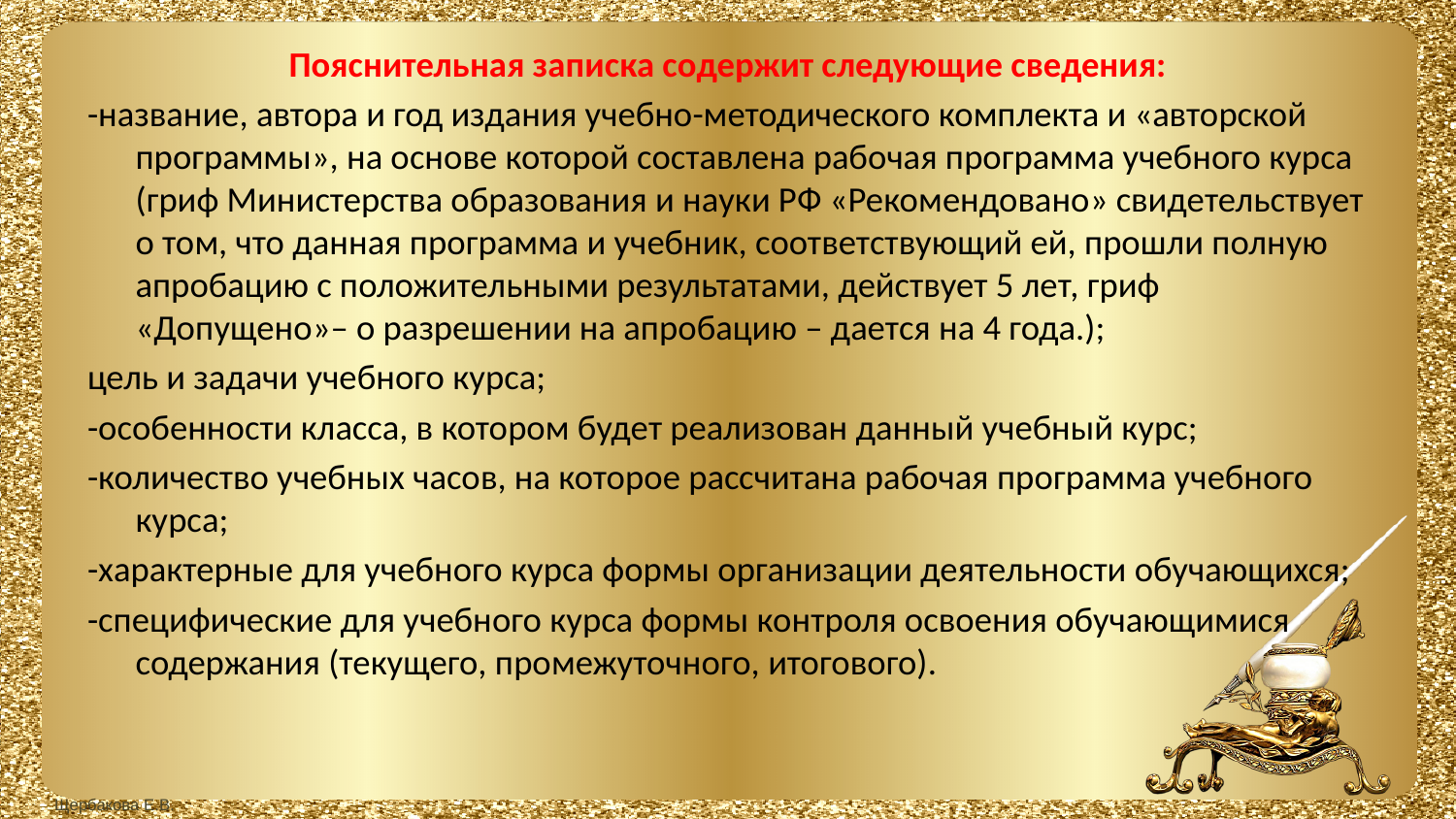

Пояснительная записка содержит следующие сведения:
-название, автора и год издания учебно-методического комплекта и «авторской программы», на основе которой составлена рабочая программа учебного курса (гриф Министерства образования и науки РФ «Рекомендовано» свидетельствует о том, что данная программа и учебник, соответствующий ей, прошли полную апробацию с положительными результатами, действует 5 лет, гриф «Допущено»– о разрешении на апробацию – дается на 4 года.);
цель и задачи учебного курса;
-особенности класса, в котором будет реализован данный учебный курс;
-количество учебных часов, на которое рассчитана рабочая программа учебного курса;
-характерные для учебного курса формы организации деятельности обучающихся;
-специфические для учебного курса формы контроля освоения обучающимися содержания (текущего, промежуточного, итогового).